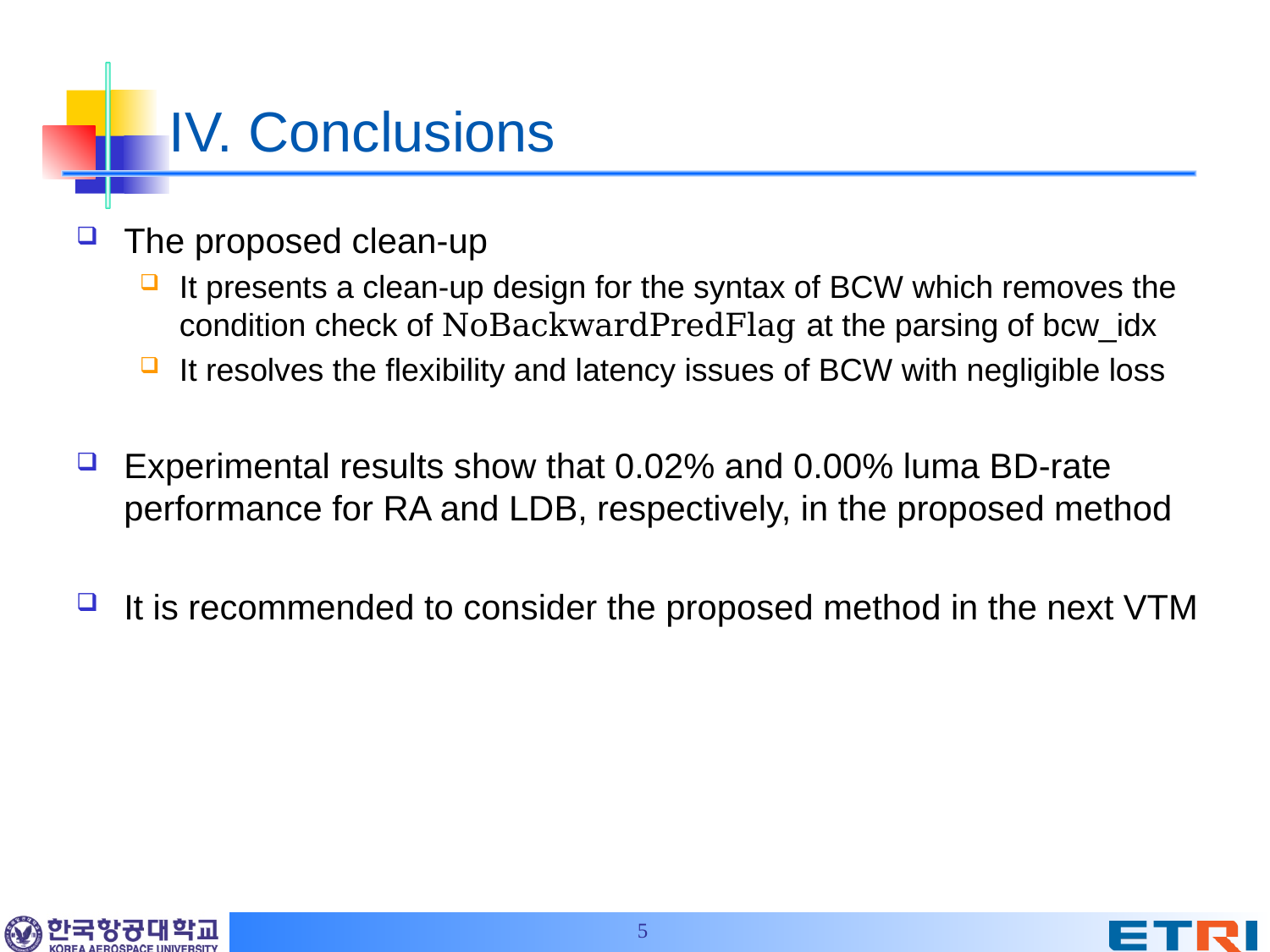

# IV. Conclusions
The proposed clean-up
It presents a clean-up design for the syntax of BCW which removes the condition check of NoBackwardPredFlag at the parsing of bcw_idx
It resolves the flexibility and latency issues of BCW with negligible loss

Experimental results show that 0.02% and 0.00% luma BD-rate performance for RA and LDB, respectively, in the proposed method

It is recommended to consider the proposed method in the next VTM